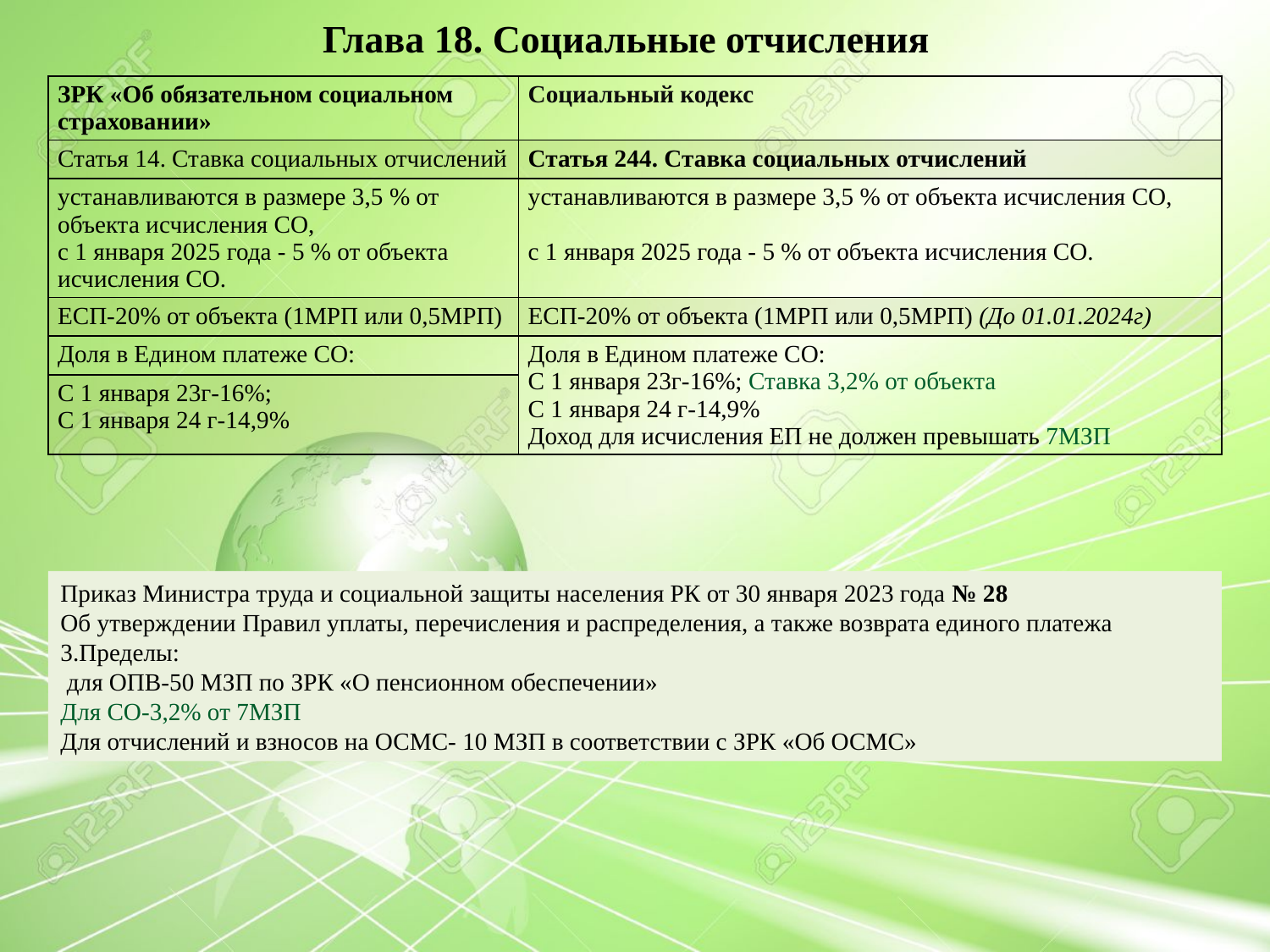

Глава 18. Социальные отчисления
| ЗРК «Об обязательном социальном страховании» | Социальный кодекс |
| --- | --- |
| Статья 14. Ставка социальных отчислений | Статья 244. Ставка социальных отчислений |
| устанавливаются в размере 3,5 % от объекта исчисления СО, с 1 января 2025 года - 5 % от объекта исчисления СО. | устанавливаются в размере 3,5 % от объекта исчисления СО, с 1 января 2025 года - 5 % от объекта исчисления СО. |
| ЕСП-20% от объекта (1МРП или 0,5МРП) | ЕСП-20% от объекта (1МРП или 0,5МРП) (До 01.01.2024г) |
| Доля в Едином платеже СО: | Доля в Едином платеже СО: С 1 января 23г-16%; Ставка 3,2% от объекта С 1 января 24 г-14,9% Доход для исчисления ЕП не должен превышать 7МЗП |
| С 1 января 23г-16%; С 1 января 24 г-14,9% | с 1 июля 2001 года - мужчинам по достижении 63 лет, женщинам производится: с 1 января 2023 года - по достижении 61 г; с 1 января 2028 года - по достижении 61,5г; |
Приказ Министра труда и социальной защиты населения РК от 30 января 2023 года № 28
Об утверждении Правил уплаты, перечисления и распределения, а также возврата единого платежа
3.Пределы:
 для ОПВ-50 МЗП по ЗРК «О пенсионном обеспечении»
Для СО-3,2% от 7МЗП
Для отчислений и взносов на ОСМС- 10 МЗП в соответствии с ЗРК «Об ОСМС»